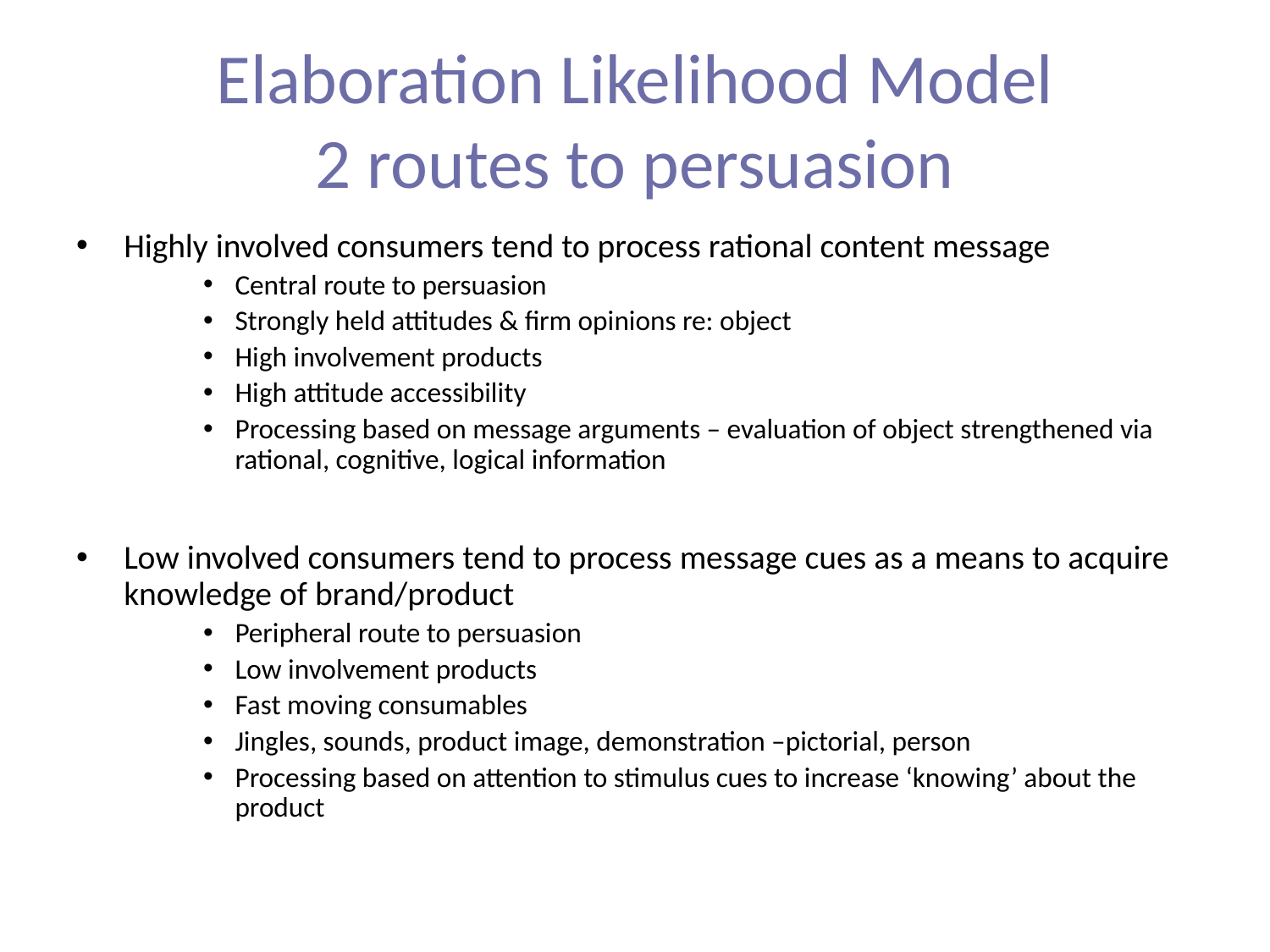

# Elaboration Likelihood Model 2 routes to persuasion
Highly involved consumers tend to process rational content message
Central route to persuasion
Strongly held attitudes & firm opinions re: object
High involvement products
High attitude accessibility
Processing based on message arguments – evaluation of object strengthened via rational, cognitive, logical information

Low involved consumers tend to process message cues as a means to acquire knowledge of brand/product
Peripheral route to persuasion
Low involvement products
Fast moving consumables
Jingles, sounds, product image, demonstration –pictorial, person
Processing based on attention to stimulus cues to increase ‘knowing’ about the product